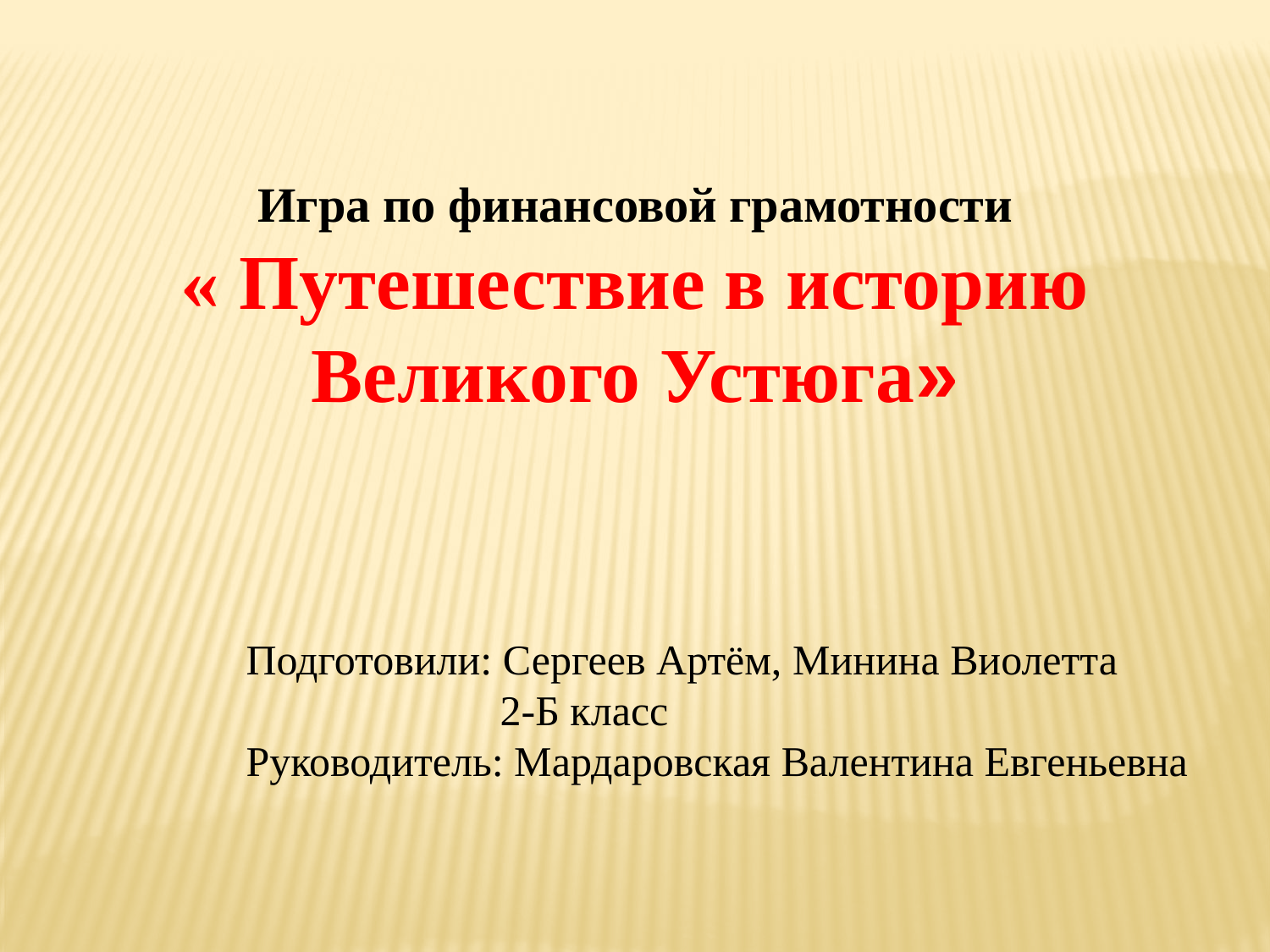

Игра по финансовой грамотности
« Путешествие в историю Великого Устюга»
Подготовили: Сергеев Артём, Минина Виолетта
                        2-Б класс
Руководитель: Мардаровская Валентина Евгеньевна